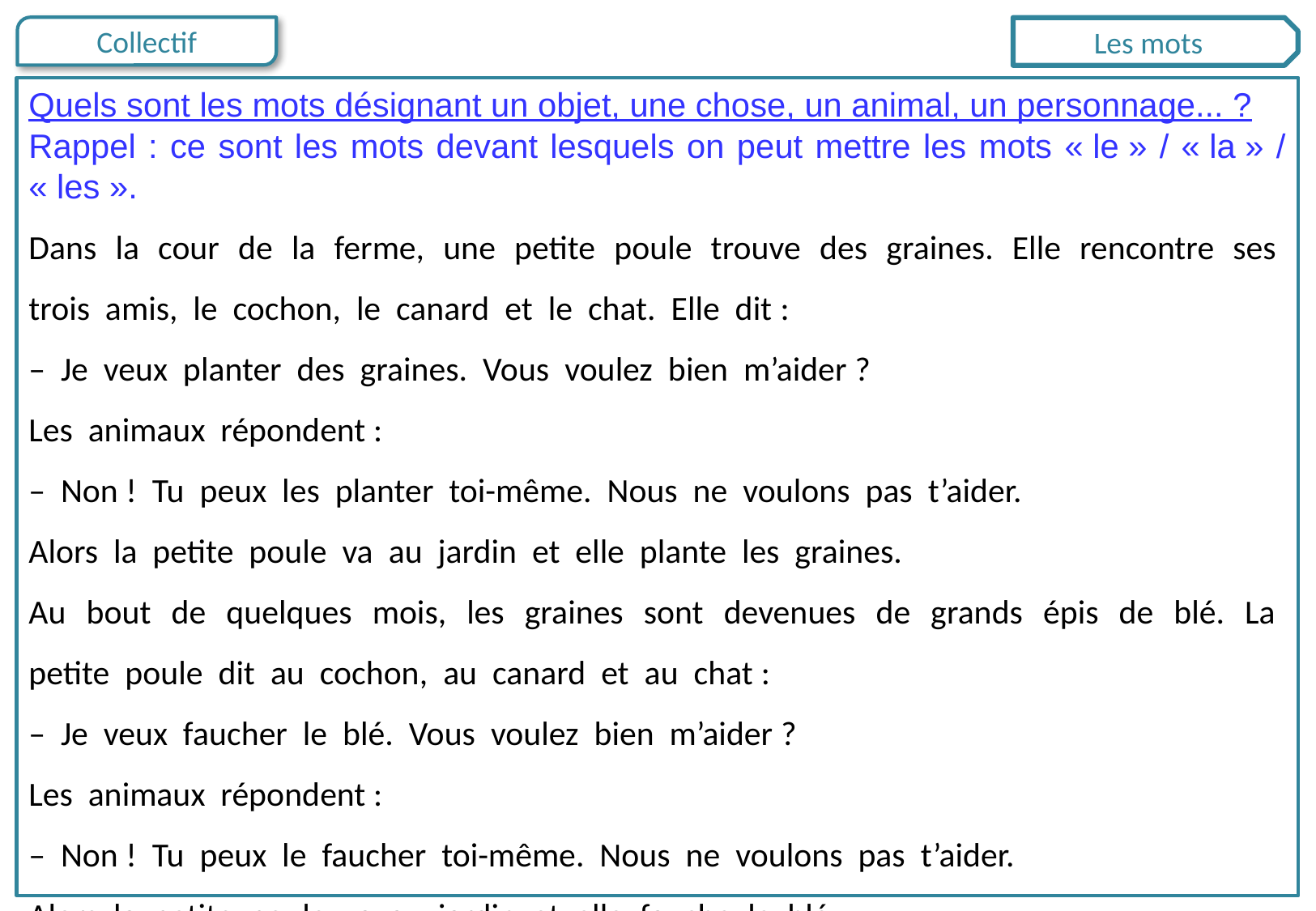

Les mots
Quels sont les mots désignant un objet, une chose, un animal, un personnage... ?
Rappel : ce sont les mots devant lesquels on peut mettre les mots « le » / « la » / « les ».
Dans  la  cour  de  la  ferme,  une  petite  poule  trouve  des  graines.  Elle  rencontre  ses  trois  amis,  le  cochon,  le  canard  et  le  chat.  Elle  dit :
–  Je  veux  planter  des  graines.  Vous  voulez  bien  m’aider ?
Les  animaux  répondent :
–  Non !  Tu  peux  les  planter  toi-même.  Nous  ne  voulons  pas  t’aider.
Alors  la  petite  poule  va  au  jardin  et  elle  plante  les  graines.
Au  bout  de  quelques  mois,  les  graines  sont  devenues  de  grands  épis  de  blé.  La  petite  poule  dit  au  cochon,  au  canard  et  au  chat :
–  Je  veux  faucher  le  blé.  Vous  voulez  bien  m’aider ?
Les  animaux  répondent :
–  Non !  Tu  peux  le  faucher  toi-même.  Nous  ne  voulons  pas  t’aider.
Alors  la  petite  poule  va  au  jardin  et  elle  fauche  le  blé.